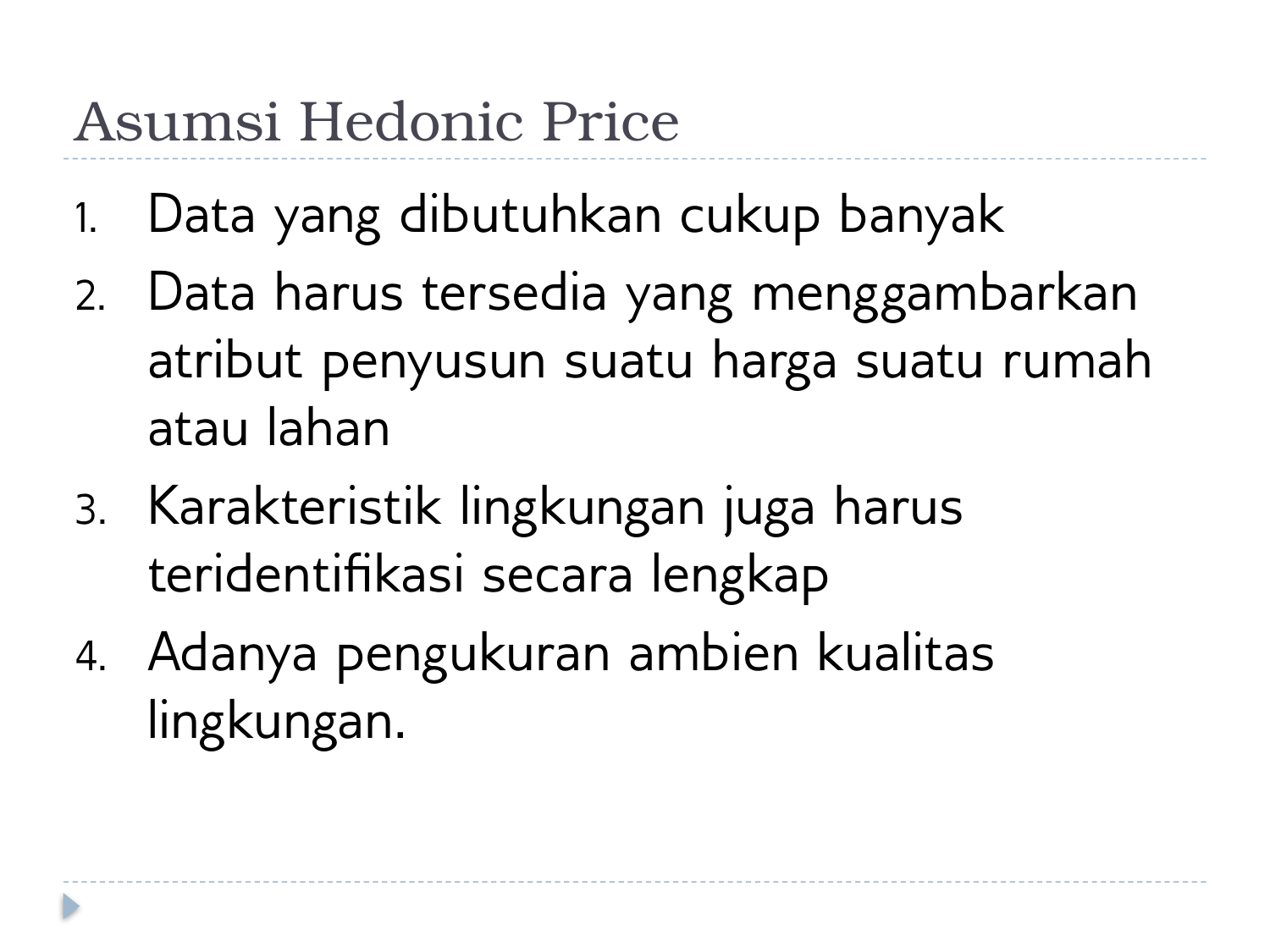

# Asumsi Hedonic Price
Data yang dibutuhkan cukup banyak
Data harus tersedia yang menggambarkan atribut penyusun suatu harga suatu rumah atau lahan
Karakteristik lingkungan juga harus teridentifikasi secara lengkap
Adanya pengukuran ambien kualitas lingkungan.